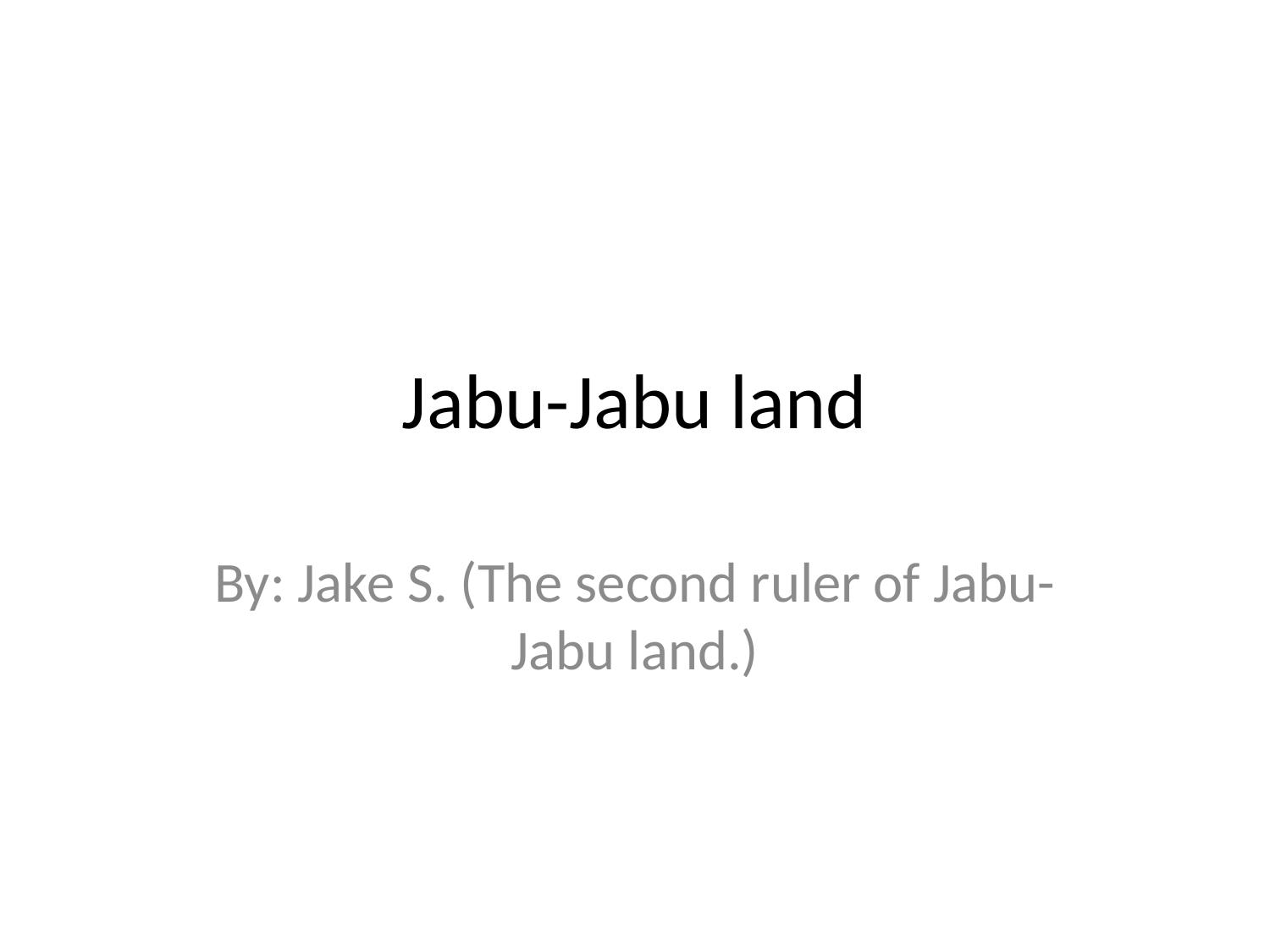

# Jabu-Jabu land
By: Jake S. (The second ruler of Jabu-Jabu land.)